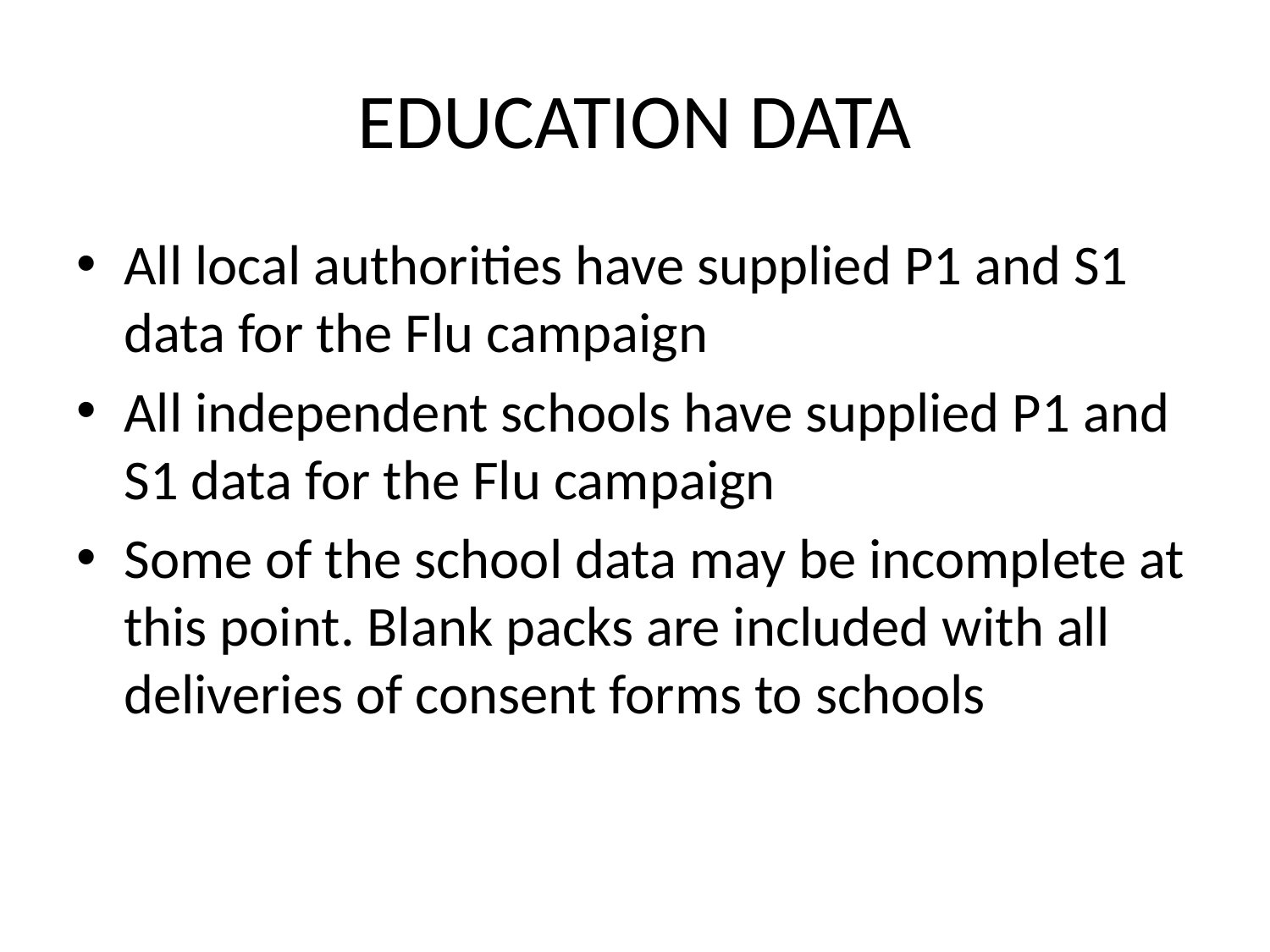

# EDUCATION DATA
All local authorities have supplied P1 and S1 data for the Flu campaign
All independent schools have supplied P1 and S1 data for the Flu campaign
Some of the school data may be incomplete at this point. Blank packs are included with all deliveries of consent forms to schools